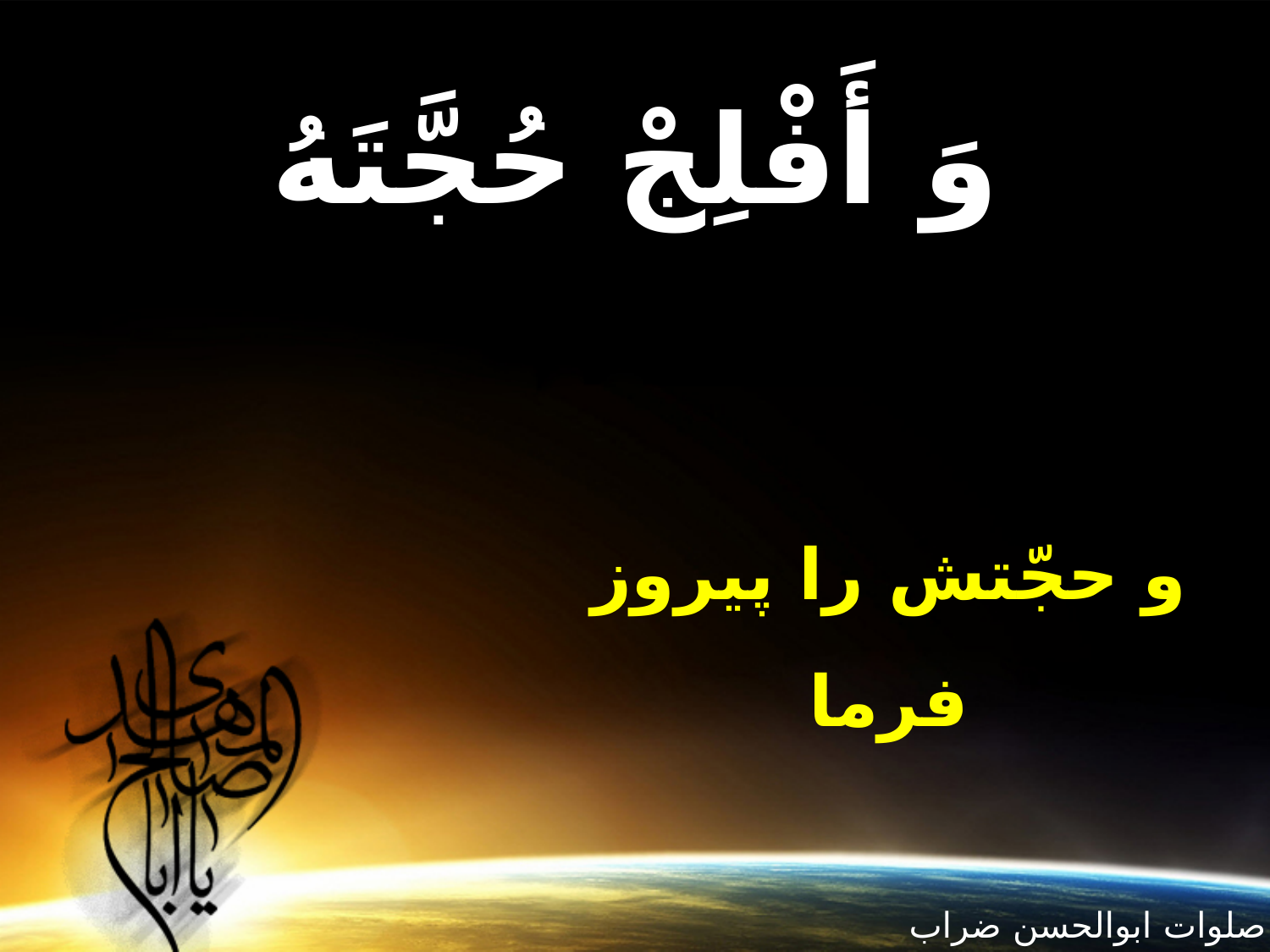

وَ أَفْلِجْ حُجَّتَهُ
و حجّتش را پيروز فرما